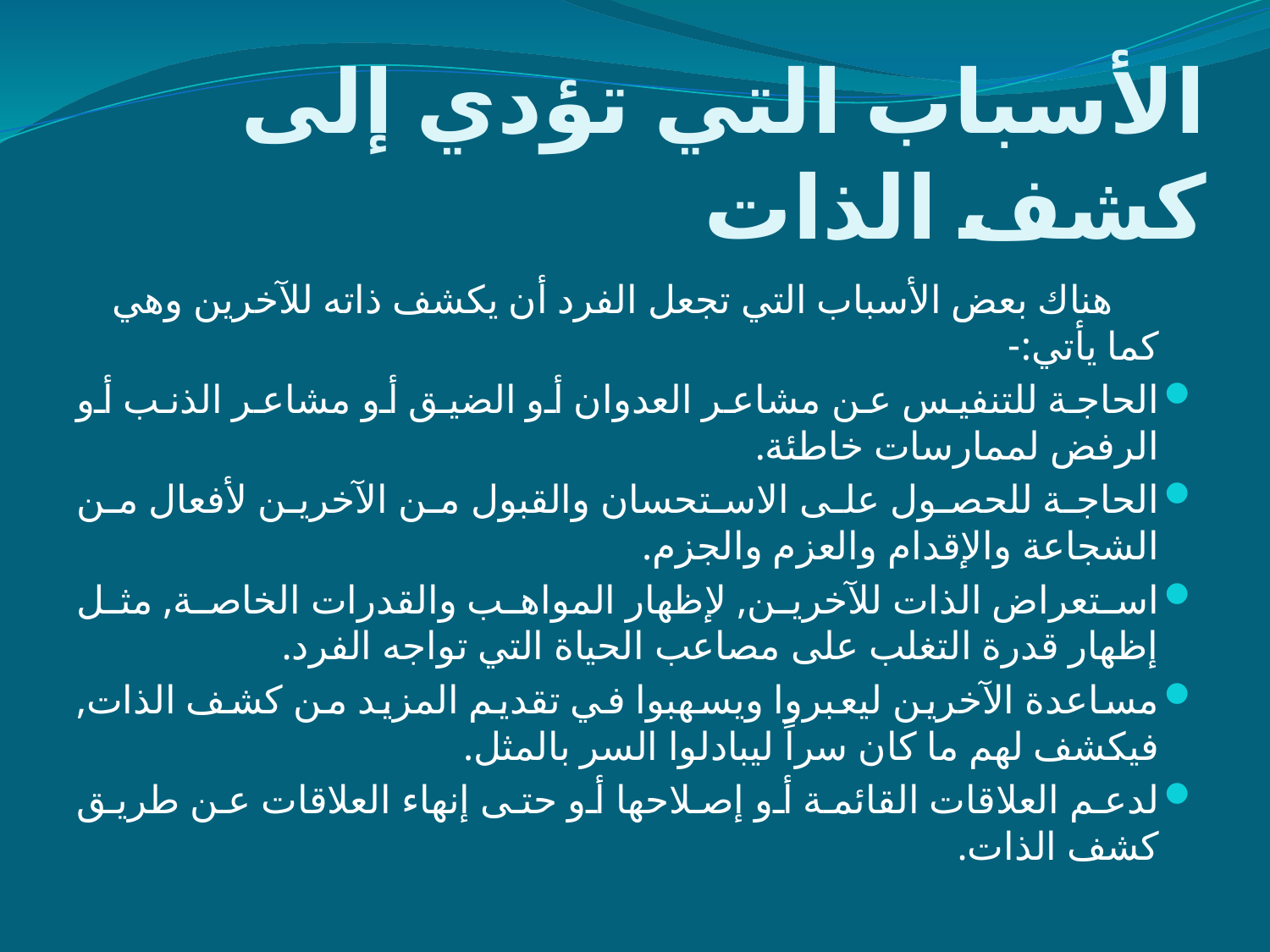

# الأسباب التي تؤدي إلى كشف الذات
        هناك بعض الأسباب التي تجعل الفرد أن يكشف ذاته للآخرين وهي كما يأتي:-
الحاجة للتنفيس عن مشاعر العدوان أو الضيق أو مشاعر الذنب أو الرفض لممارسات خاطئة.
الحاجة للحصول على الاستحسان والقبول من الآخرين لأفعال من الشجاعة والإقدام والعزم والجزم.
استعراض الذات للآخرين, لإظهار المواهب والقدرات الخاصة, مثل إظهار قدرة التغلب على مصاعب الحياة التي تواجه الفرد.
مساعدة الآخرين ليعبروا ويسهبوا في تقديم المزيد من كشف الذات, فيكشف لهم ما كان سراً ليبادلوا السر بالمثل.
لدعم العلاقات القائمة أو إصلاحها أو حتى إنهاء العلاقات عن طريق كشف الذات.